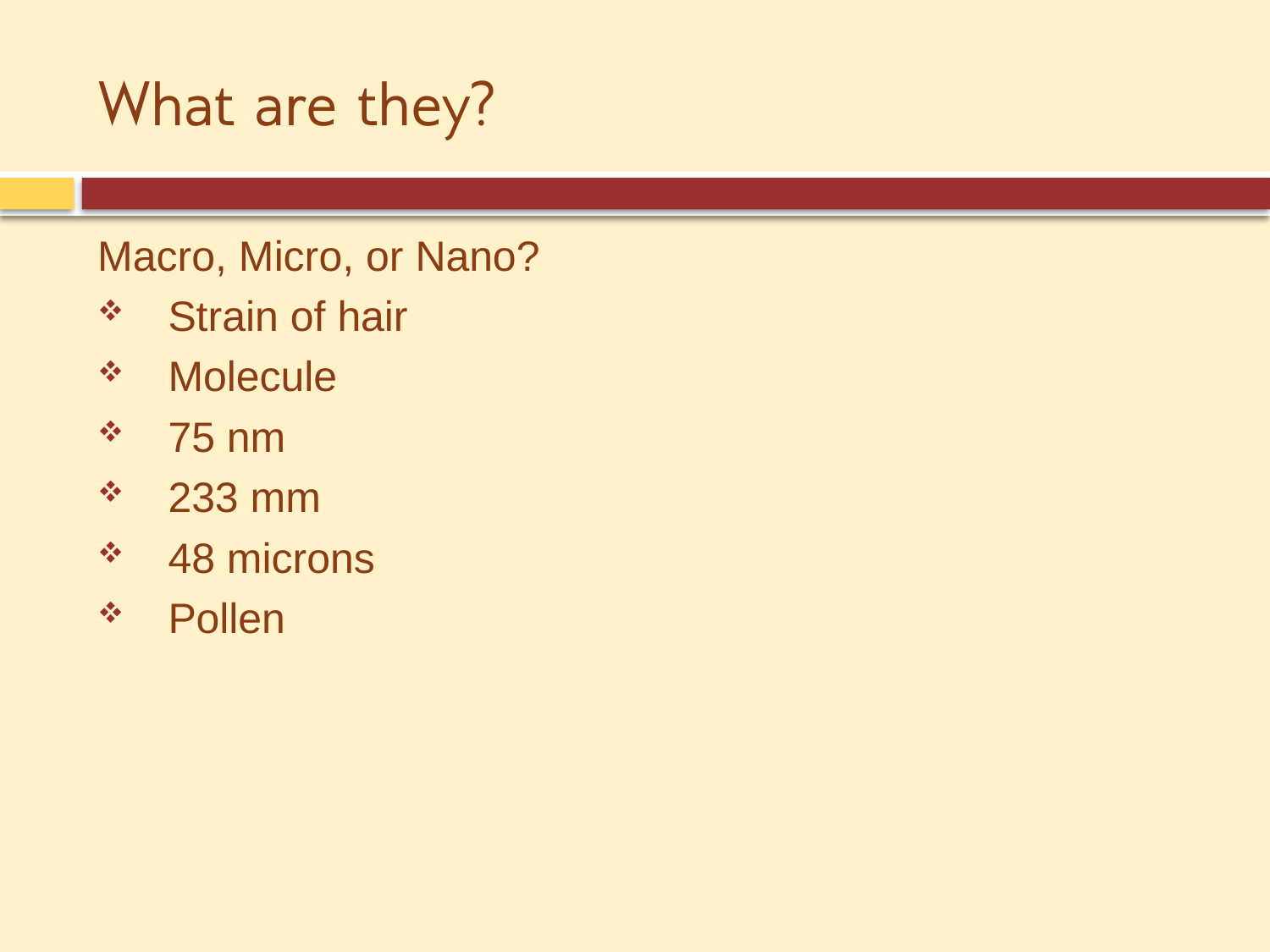

# What are they?
Macro, Micro, or Nano?
Strain of hair
Molecule
75 nm
233 mm
48 microns
Pollen